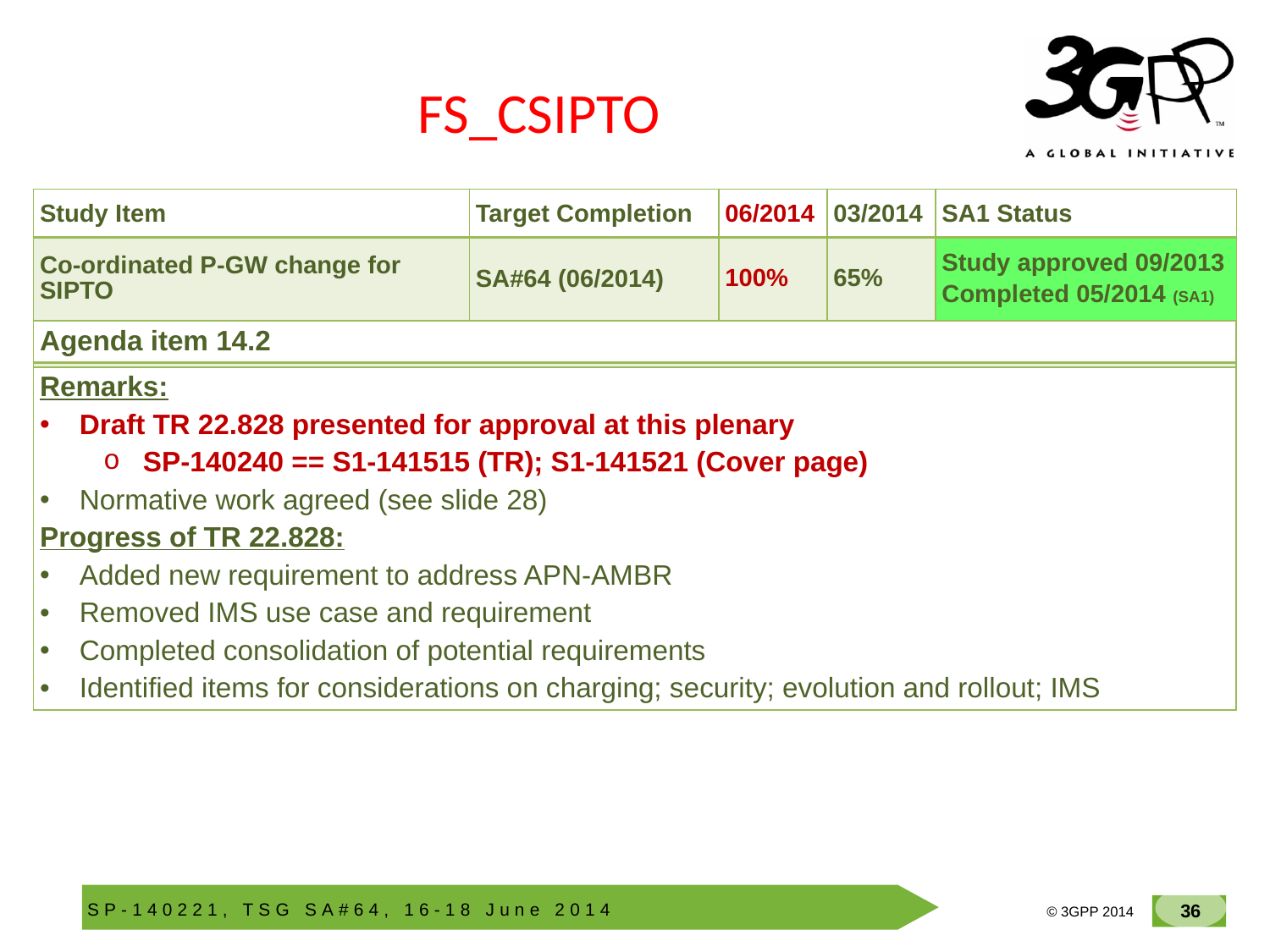

# FS_CSIPTO
| Study Item | Target Completion | 06/2014 | 03/2014 | SA1 Status |
| --- | --- | --- | --- | --- |
| Co-ordinated P-GW change for SIPTO | SA#64 (06/2014) | 100% | 65% | Study approved 09/2013 Completed 05/2014 (SA1) |
| Agenda item 14.2 |
| --- |
|  |
| Remarks: Draft TR 22.828 presented for approval at this plenary SP-140240 == S1-141515 (TR); S1-141521 (Cover page) Normative work agreed (see slide 28) Progress of TR 22.828: Added new requirement to address APN-AMBR Removed IMS use case and requirement Completed consolidation of potential requirements Identified items for considerations on charging; security; evolution and rollout; IMS |